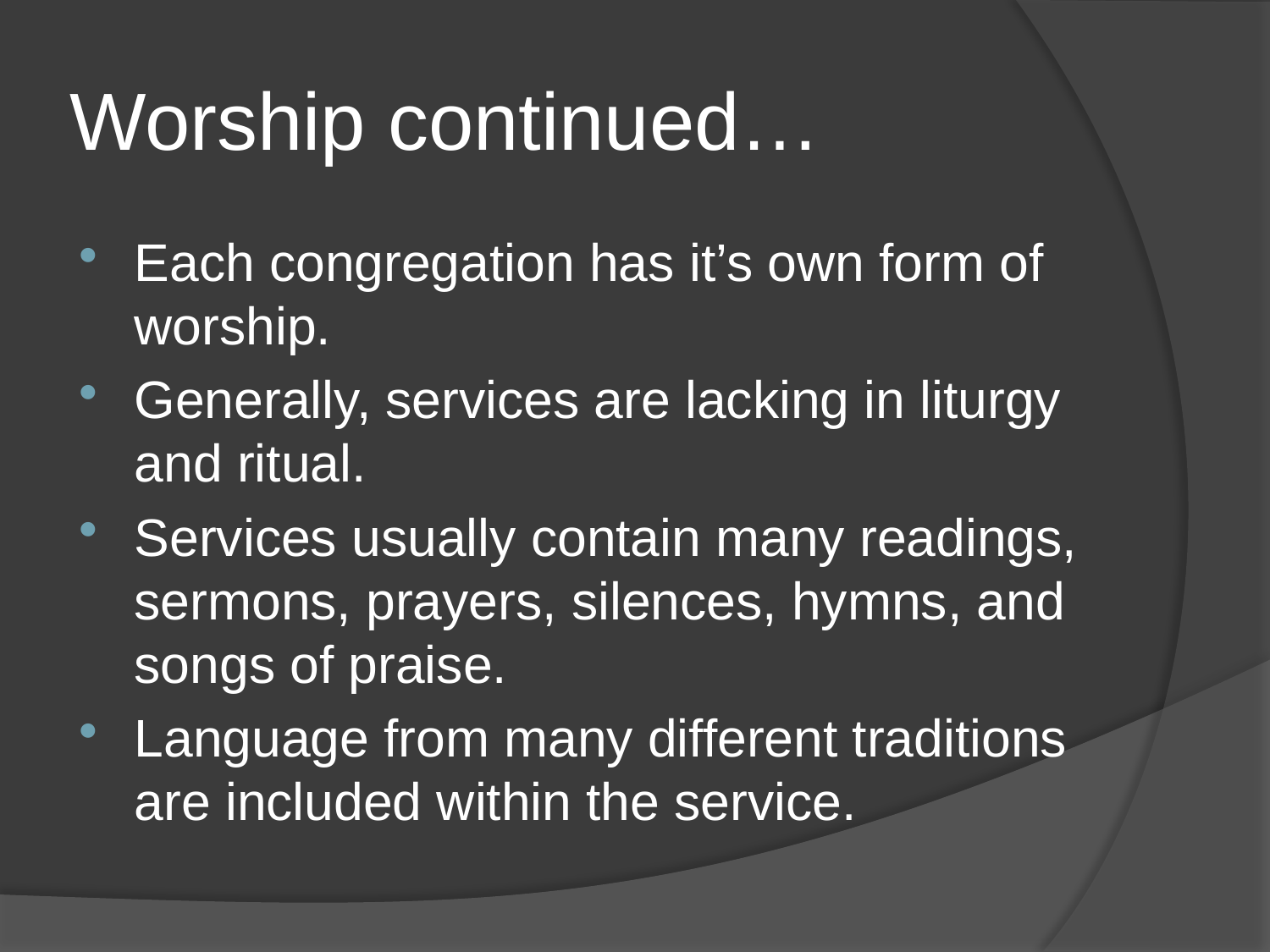

# Worship continued…
Each congregation has it’s own form of worship.
Generally, services are lacking in liturgy and ritual.
Services usually contain many readings, sermons, prayers, silences, hymns, and songs of praise.
Language from many different traditions are included within the service.